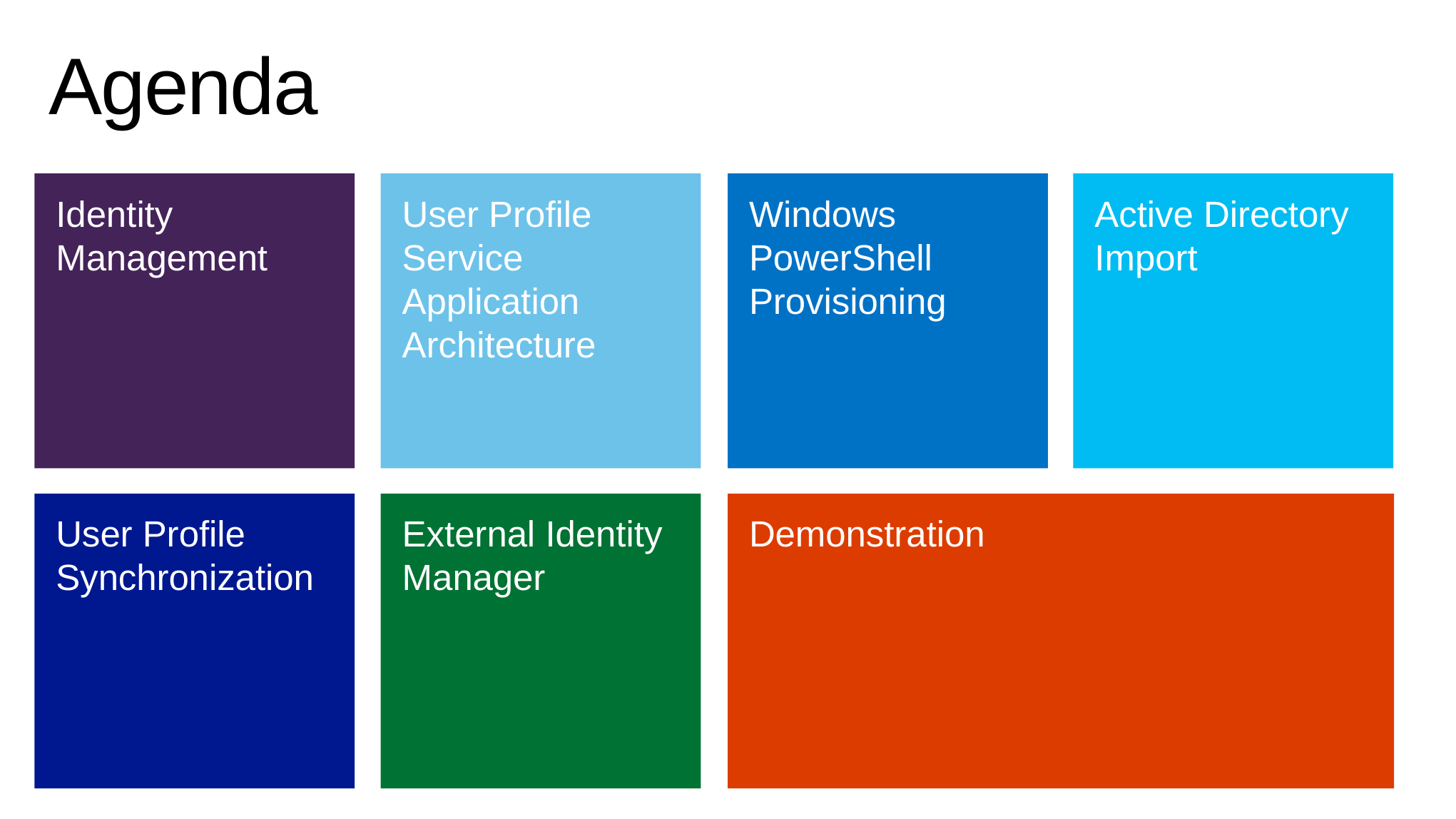

# Agenda

Windows PowerShell Provisioning

Active Directory Import
Identity Management
User Profile Service Application Architecture
Demonstration

External Identity Manager

User Profile Synchronization